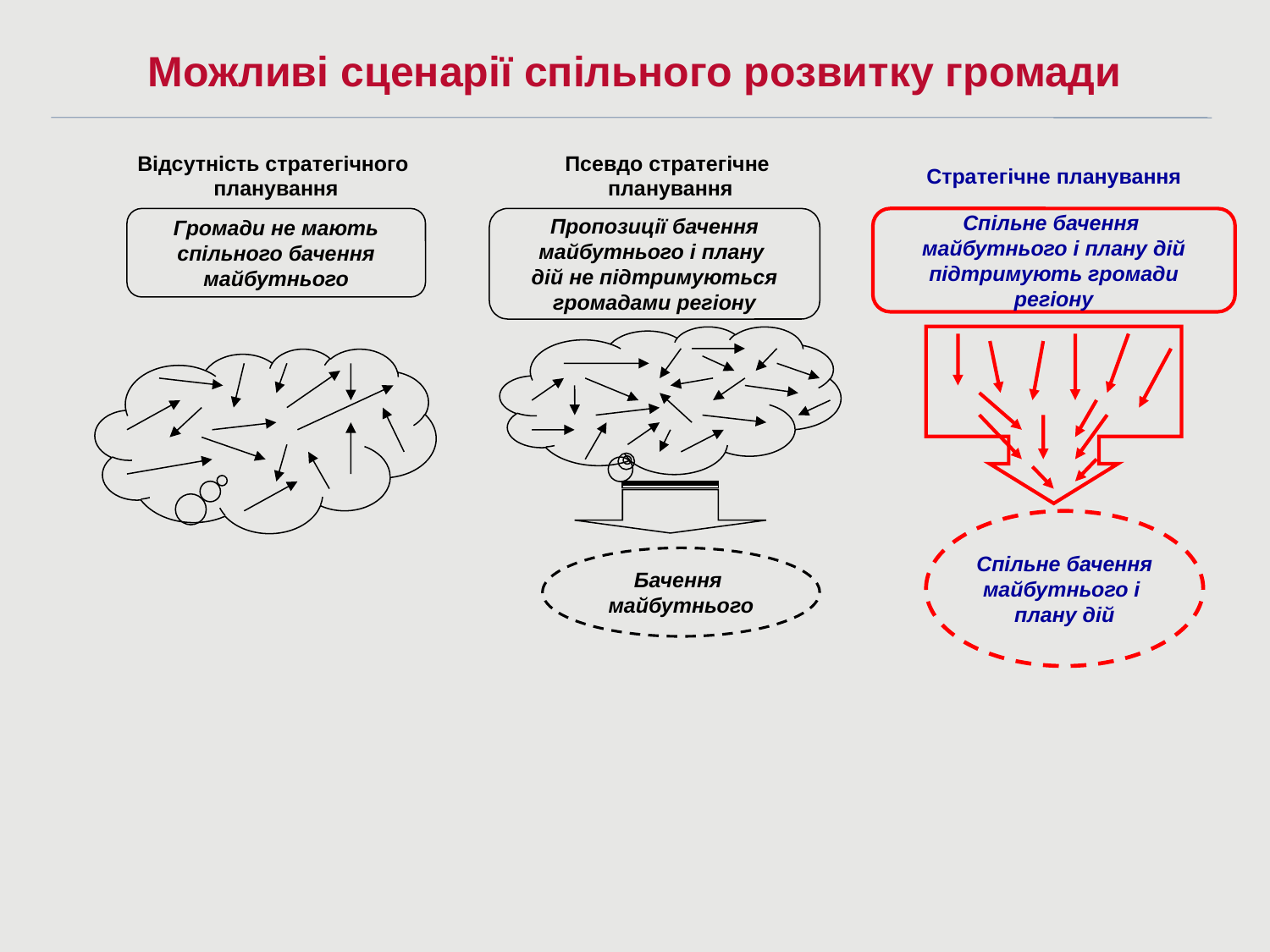

Можливі сценарії спільного розвитку громади

Відсутність стратегічного
планування
Псевдо стратегічне
планування
Стратегічне планування
Громади не мають
спільного бачення
майбутнього
Пропозиції бачення
майбутнього і плану
дій не підтримуються
громадами регіону
Спільне бачення
майбутнього і плану дій
підтримують громади
регіону

Спільне бачення
майбутнього і
плану дій
Бачення
майбутнього